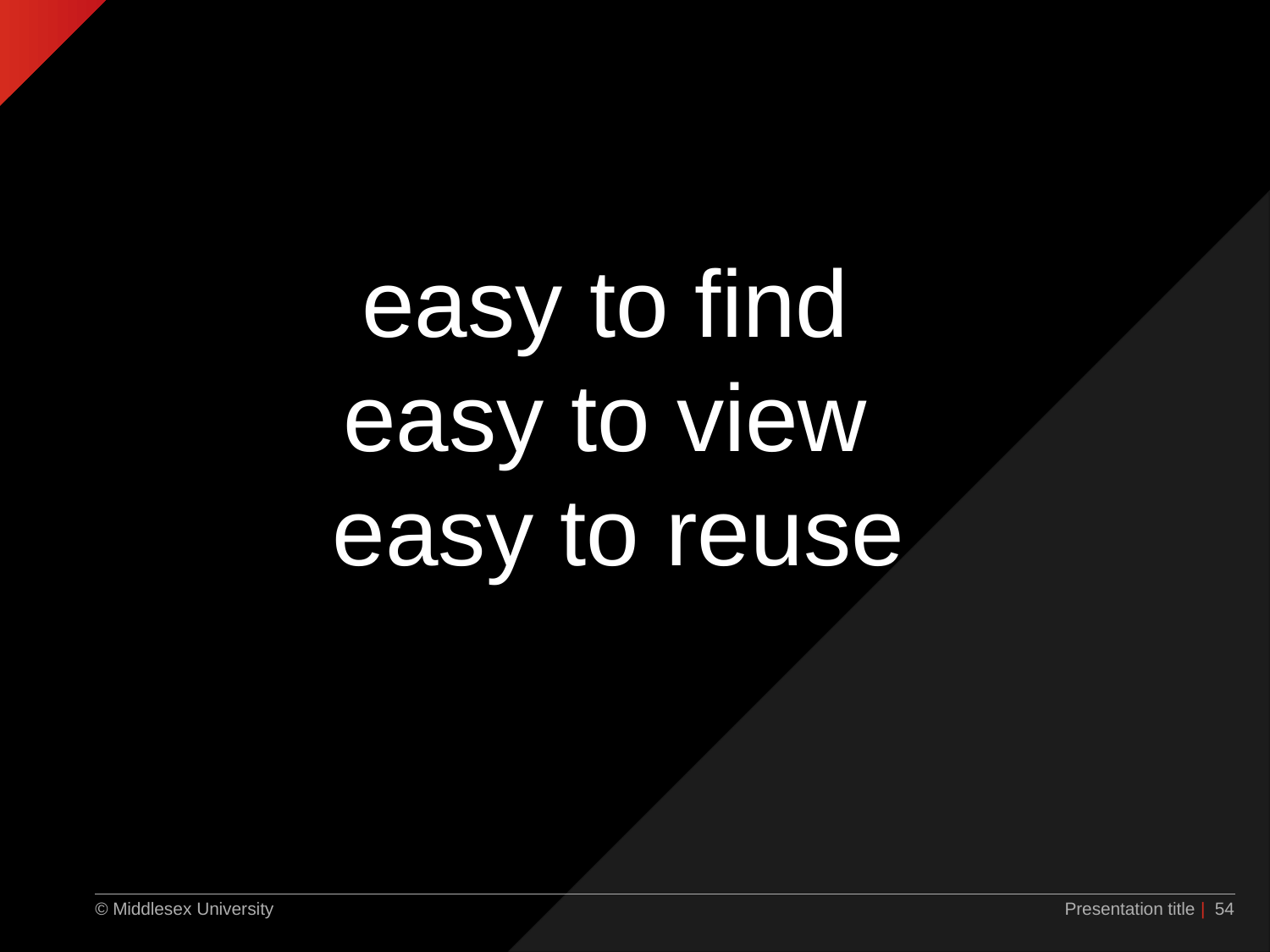

easy to find
easy to view
easy to reuse
Presentation title
|  54